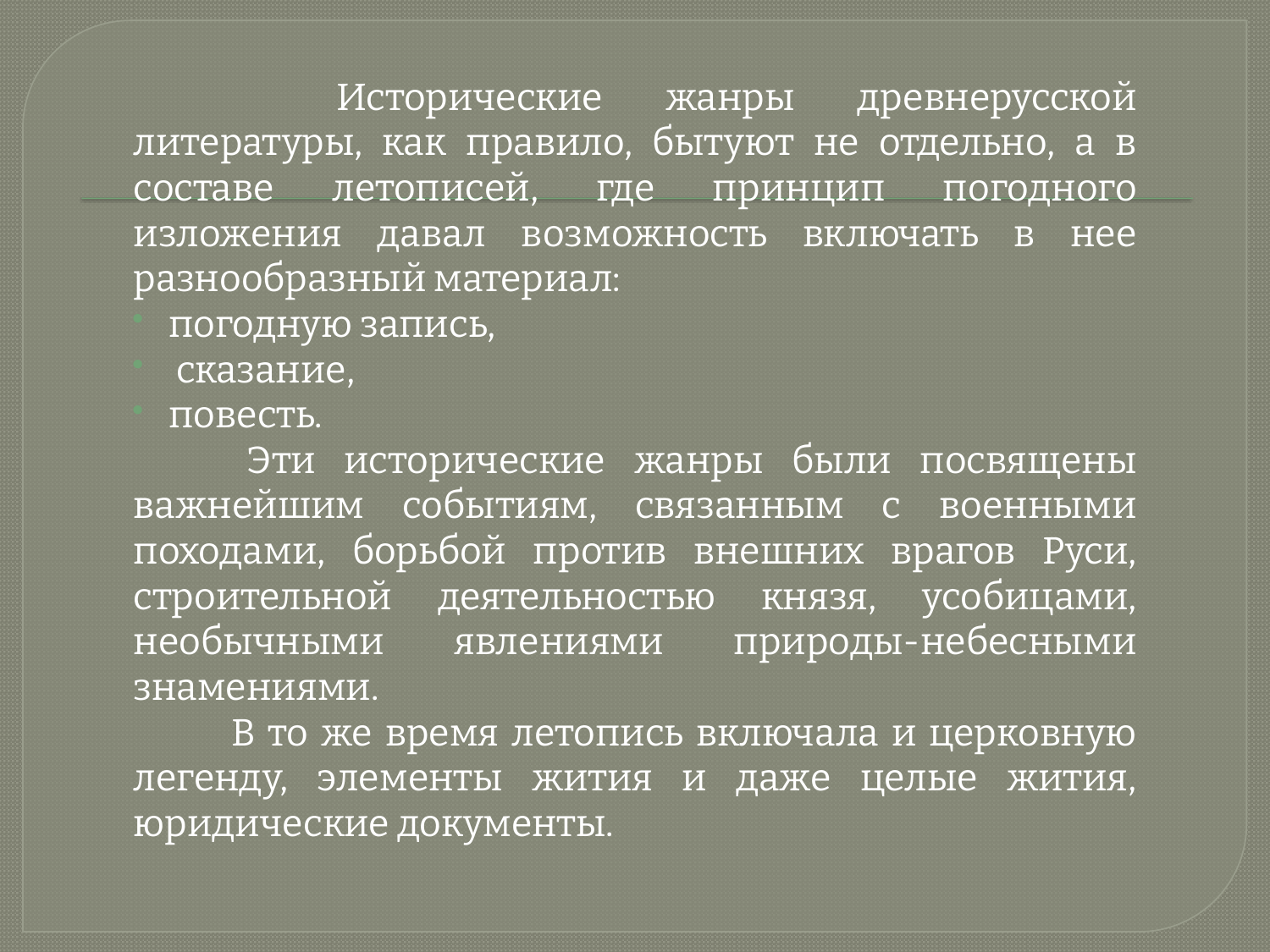

Исторические жанры древнерусской литературы, как правило, бытуют не отдельно, а в составе летописей, где принцип погодного изложения давал возможность включать в нее разнообразный материал:
погодную запись,
 сказание,
повесть.
	 Эти исторические жанры были посвящены важнейшим событиям, связанным с военными походами, борьбой против внешних врагов Руси, строительной деятельностью князя, усобицами, необычными явлениями природы-небесными знамениями.
	 В то же время летопись включала и церковную легенду, элементы жития и даже целые жития, юридические документы.